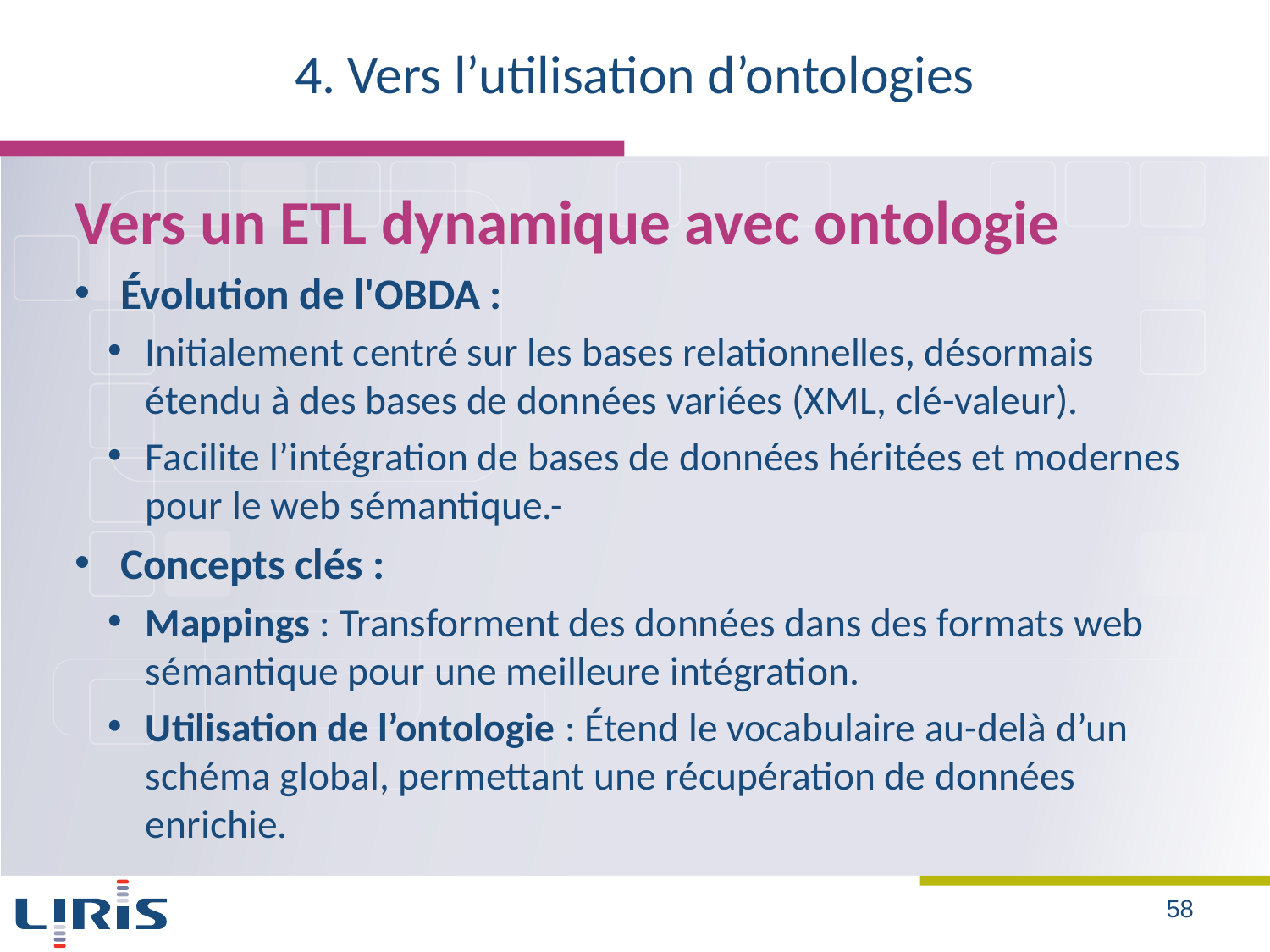

# 4. Vers l’utilisation d’ontologies
Vers un ETL dynamique avec ontologie
Évolution de l'OBDA :
Initialement centré sur les bases relationnelles, désormais étendu à des bases de données variées (XML, clé-valeur).
Facilite l’intégration de bases de données héritées et modernes pour le web sémantique.-
Concepts clés :
Mappings : Transforment des données dans des formats web sémantique pour une meilleure intégration.
Utilisation de l’ontologie : Étend le vocabulaire au-delà d’un schéma global, permettant une récupération de données enrichie.
58